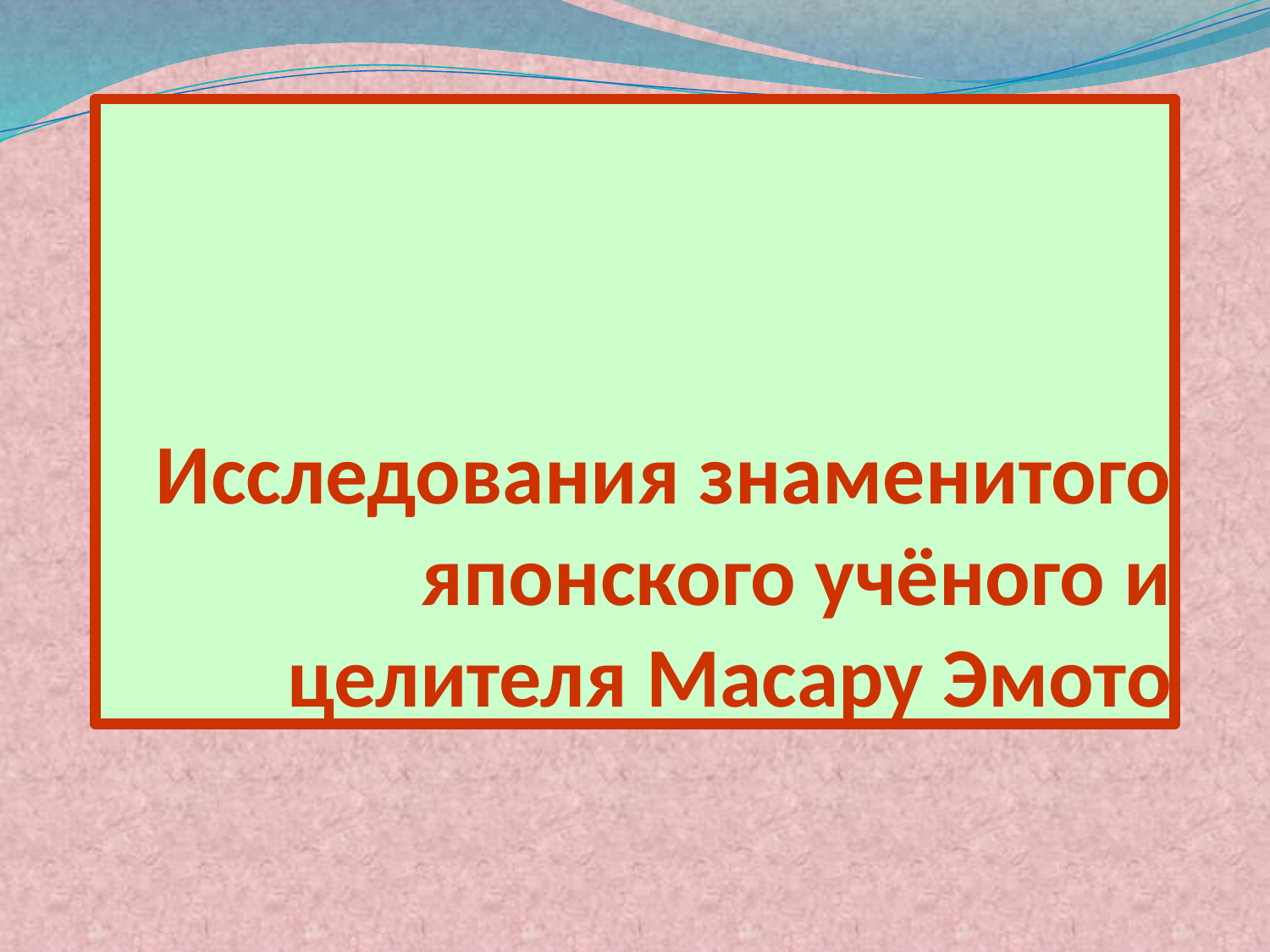

# Исследования знаменитого японского учёного и целителя Масару Эмото